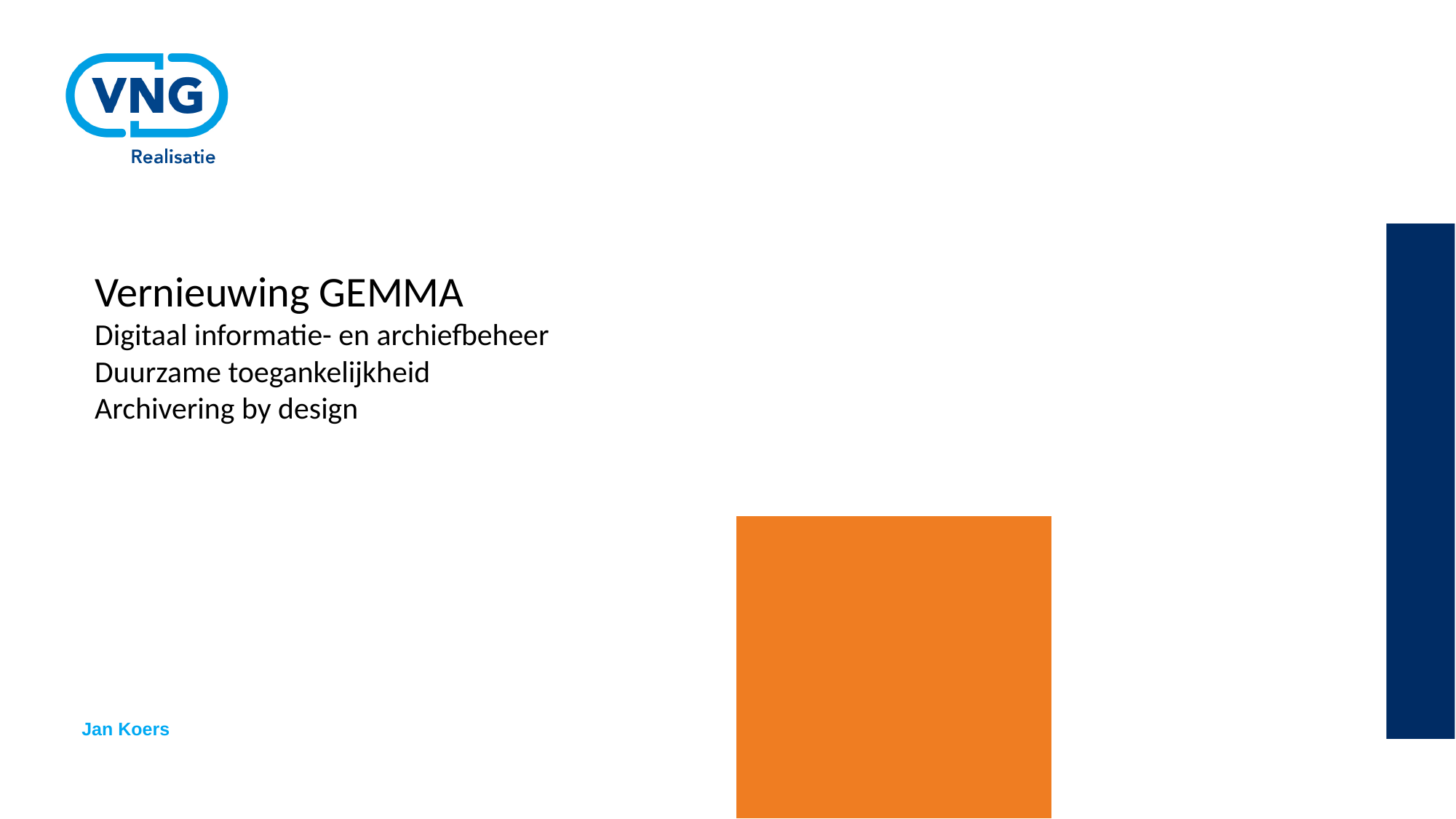

Vernieuwing GEMMA
Digitaal informatie- en archiefbeheer
Duurzame toegankelijkheid
Archivering by design
Jan Koers